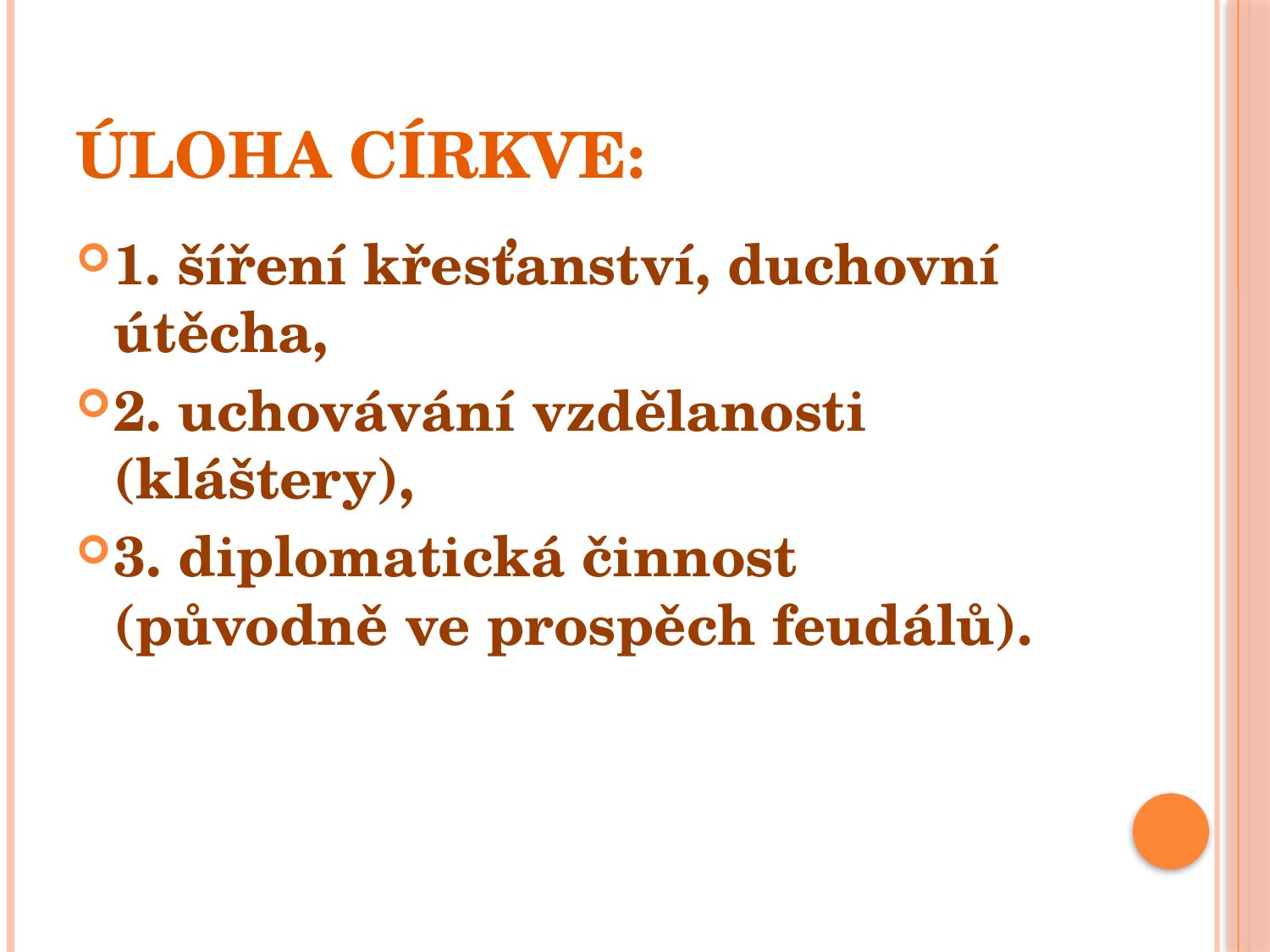

# Úloha církve:
1. šíření křesťanství, duchovní útěcha,
2. uchovávání vzdělanosti (kláštery),
3. diplomatická činnost (původně ve prospěch feudálů).